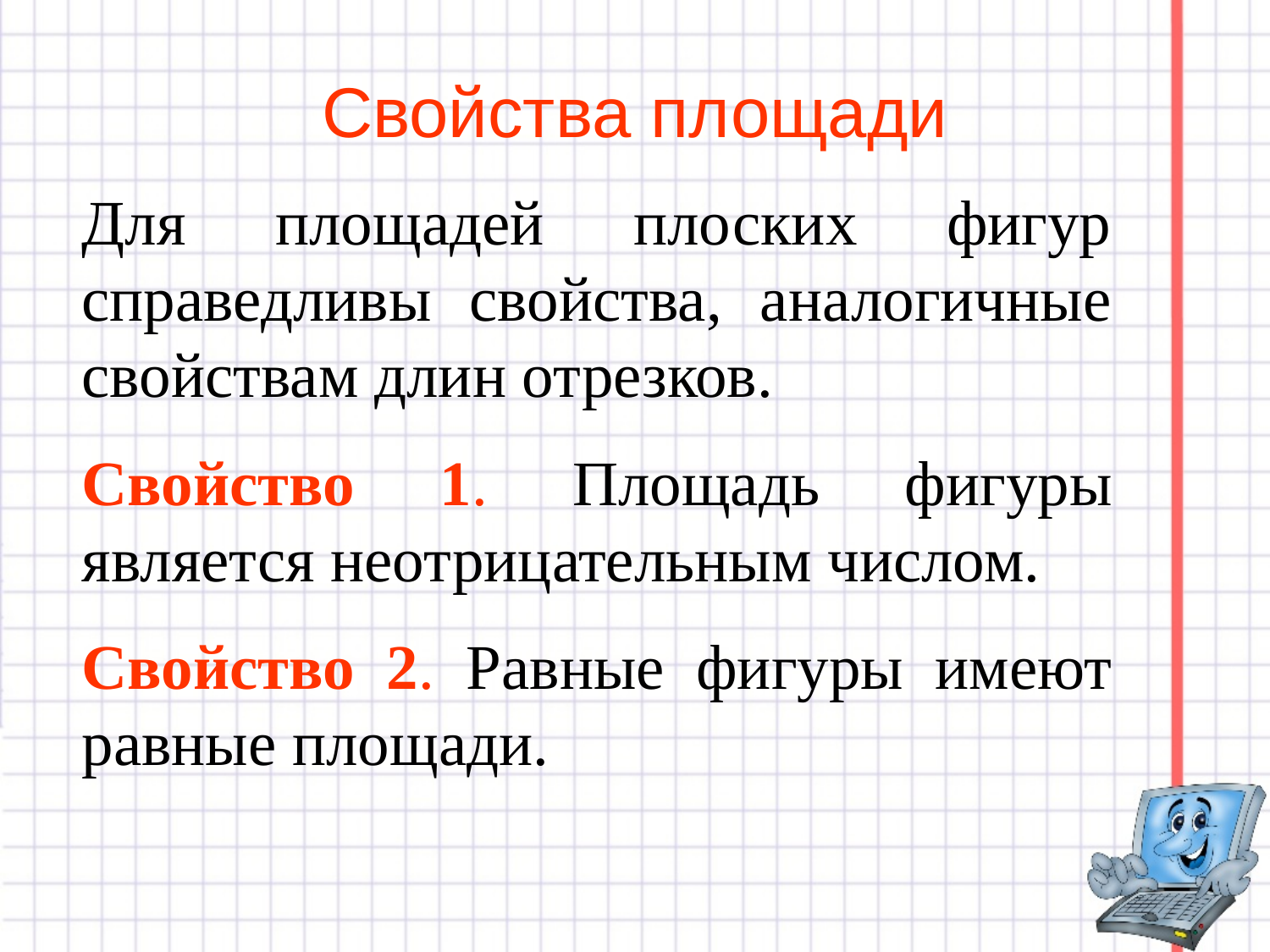

# Свойства площади

Для площадей плоских фигур справедливы свойства, аналогичные свойствам длин отрезков.
Свойство 1. Площадь фигуры является неотрицательным числом.
Свойство 2. Равные фигуры имеют равные площади.